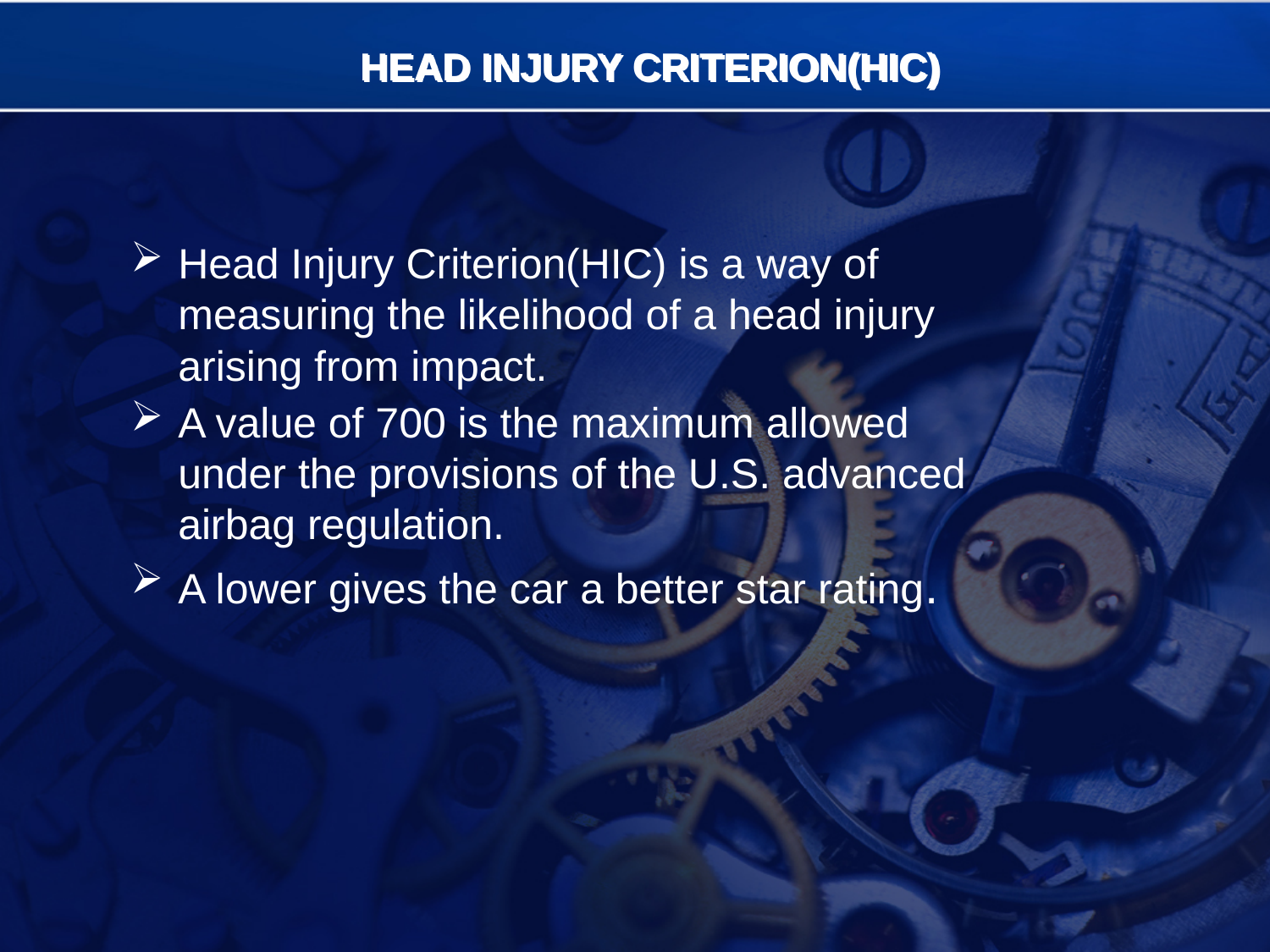

# HEAD INJURY CRITERION(HIC)
Head Injury Criterion(HIC) is a way of measuring the likelihood of a head injury arising from impact.
A value of 700 is the maximum allowed under the provisions of the U.S. advanced airbag regulation.
A lower gives the car a better star rating.